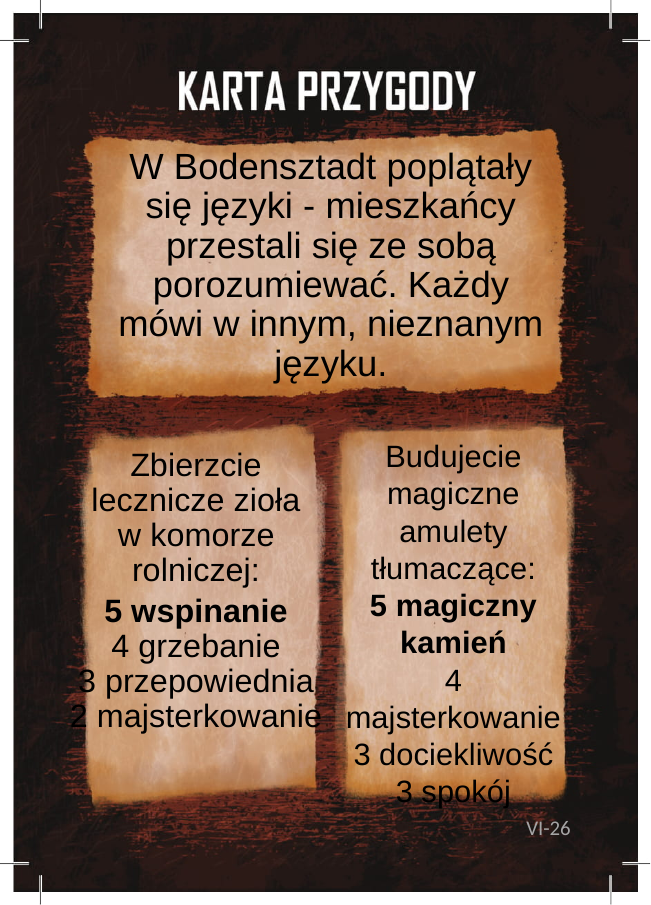

# W Bodensztadt poplątały się języki - mieszkańcy przestali się ze sobą porozumiewać. Każdy mówi w innym, nieznanym języku.
Budujecie magiczne amulety tłumaczące:
5 magiczny kamień
4 majsterkowanie
3 dociekliwość
3 spokój
Zbierzcie lecznicze zioła
w komorze rolniczej:
5 wspinanie
4 grzebanie
3 przepowiednia
2 majsterkowanie
VI-26